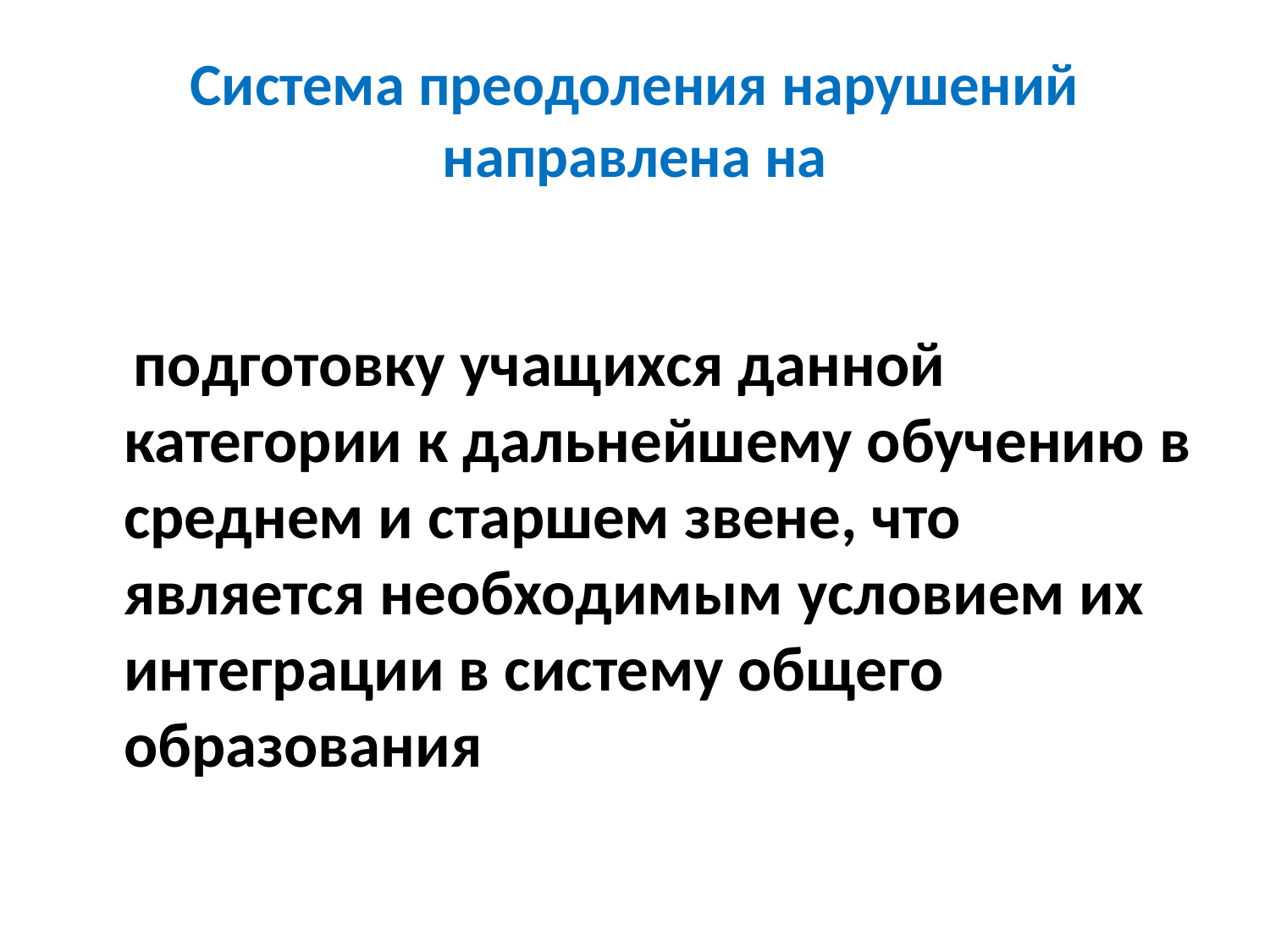

# Система преодоления нарушений направлена на
    подготовку учащихся данной категории к дальнейшему обучению в среднем и старшем звене, что является необходимым условием их интеграции в систему общего образования